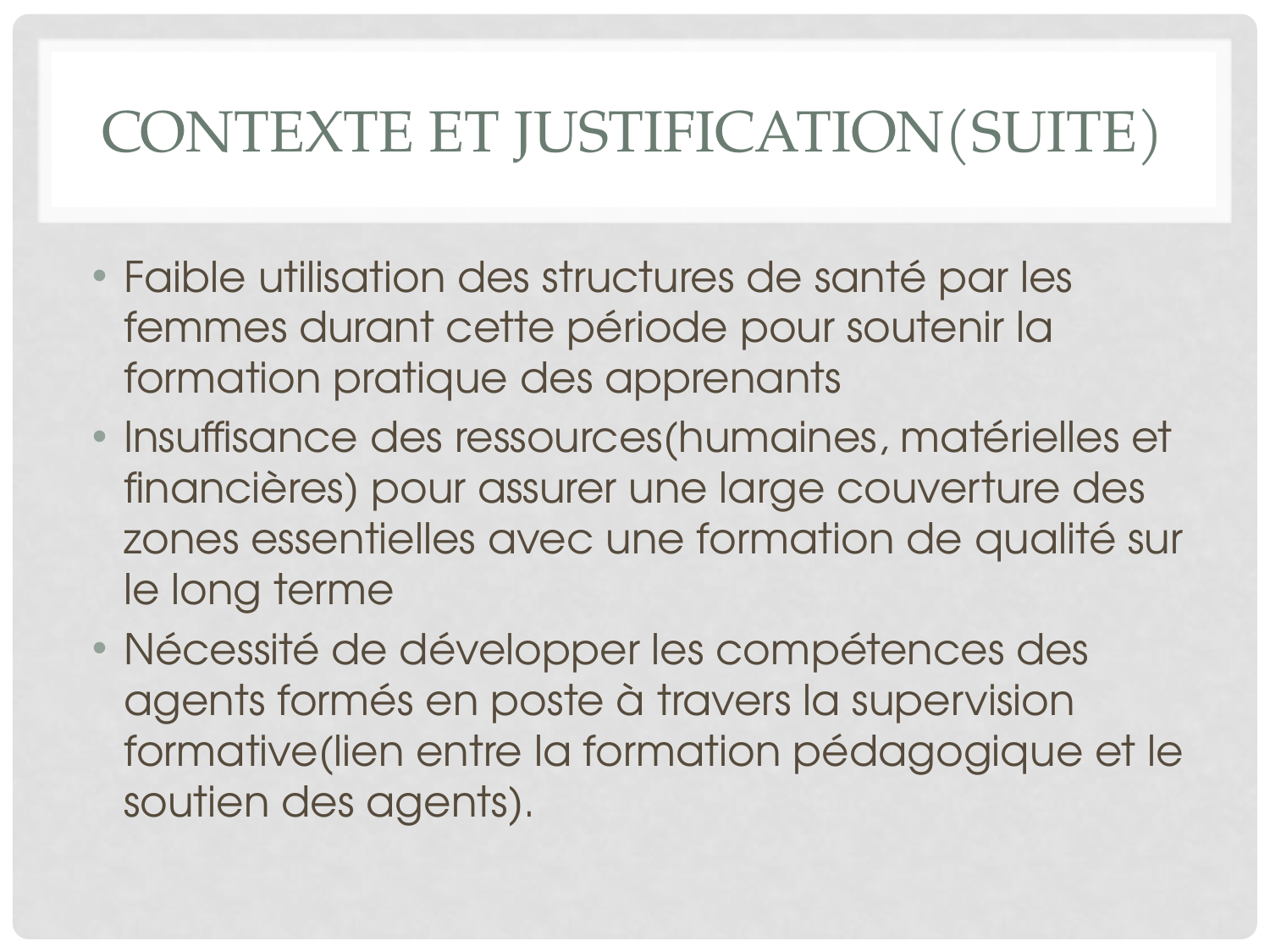

# Contexte et justification(suite)
Faible utilisation des structures de santé par les femmes durant cette période pour soutenir la formation pratique des apprenants
Insuffisance des ressources(humaines, matérielles et financières) pour assurer une large couverture des zones essentielles avec une formation de qualité sur le long terme
Nécessité de développer les compétences des agents formés en poste à travers la supervision formative(lien entre la formation pédagogique et le soutien des agents).